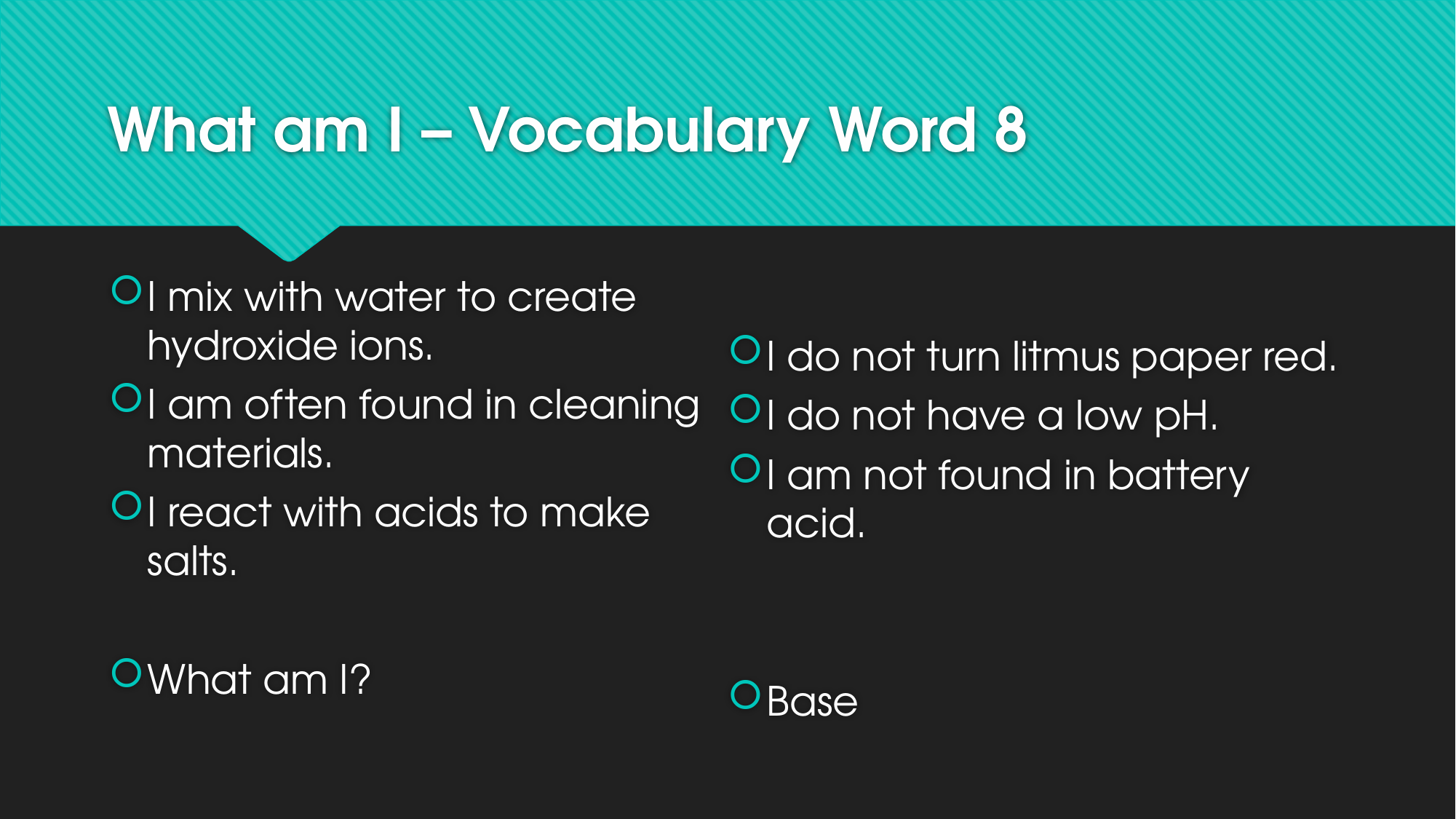

# What am I – Vocabulary Word 8
I mix with water to create hydroxide ions.
I am often found in cleaning materials.
I react with acids to make salts.

What am I?

I do not turn litmus paper red.
I do not have a low pH.
I am not found in battery acid.

Base